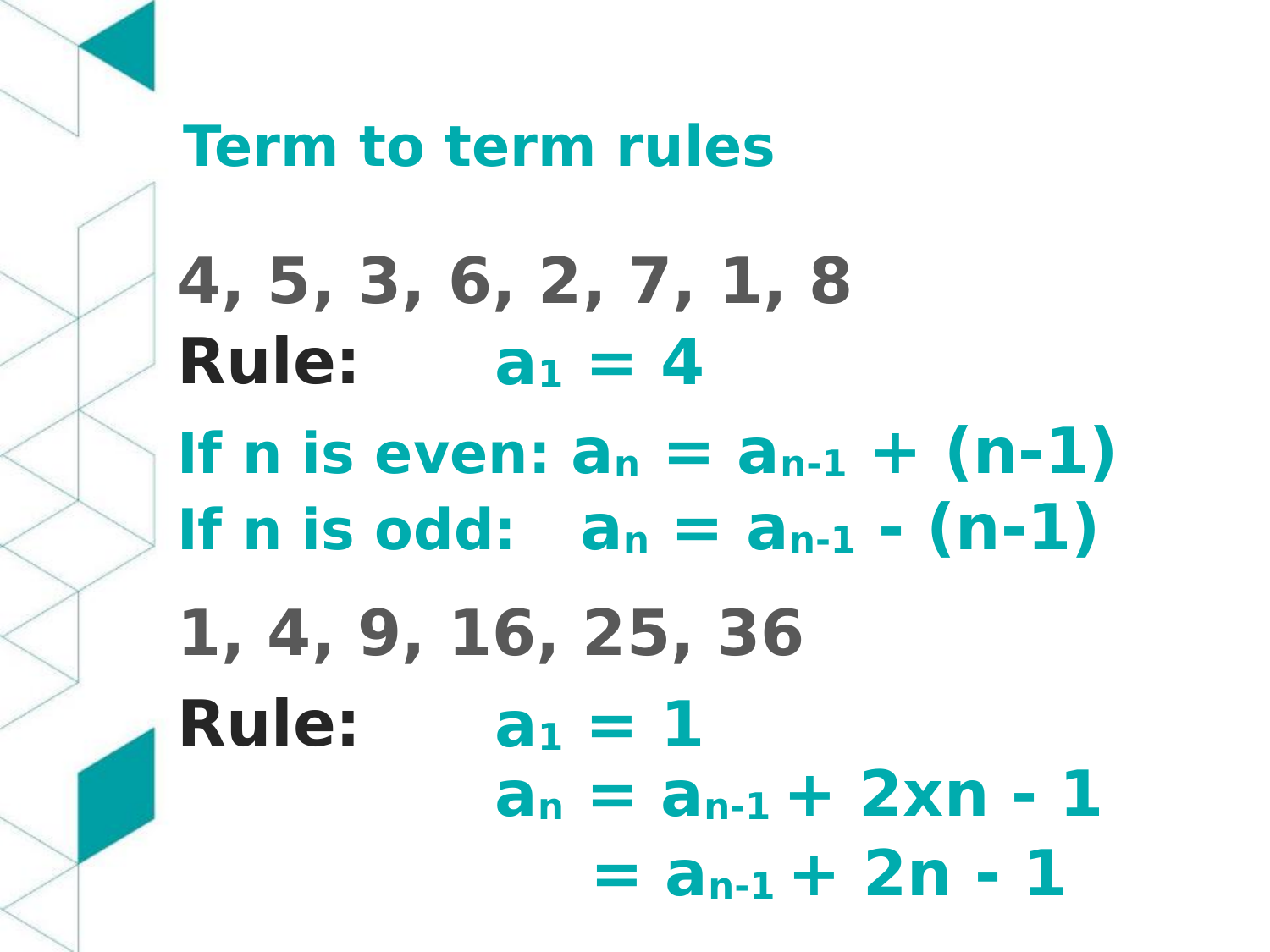

Term to term rules
4, 5, 3, 6, 2, 7, 1, 8
Rule:
a1 = 4
If n is even: an = an-1 + (n-1)
If n is odd: 	 an = an-1 - (n-1)
1, 4, 9, 16, 25, 36
Rule:
a1 = 1
an = an-1 + 2xn - 1

    = an-1 + 2n - 1